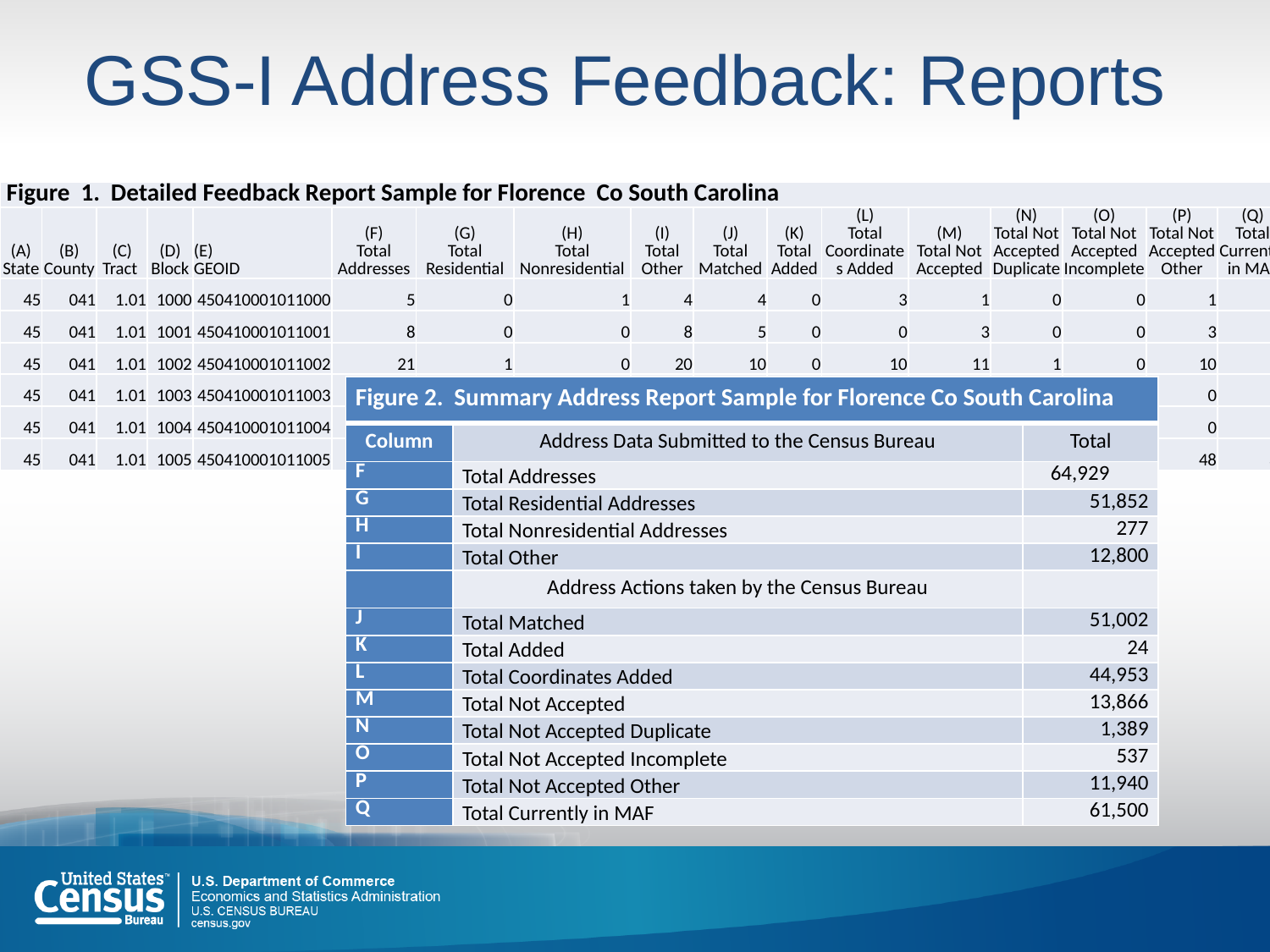

# GSS-I Address Feedback: Reports
| Figure 1. Detailed Feedback Report Sample for Florence Co South Carolina |  |  |  |  |  |  |  |  |  |  |  |  |  |  |  |  |
| --- | --- | --- | --- | --- | --- | --- | --- | --- | --- | --- | --- | --- | --- | --- | --- | --- |
| (A) State | (B) County | (C) Tract | (D) Block | (E) GEOID | (F) Total Addresses | (G) Total Residential | (H) Total Nonresidential | (I) Total Other | (J) Total Matched | (K) Total Added | (L) Total Coordinates Added | (M) Total Not Accepted | (N) Total Not Accepted Duplicate | (O) Total Not Accepted Incomplete | (P) Total Not Accepted Other | (Q) Total Currently in MAF |
| 45 | 041 | 1.01 | 1000 | 450410001011000 | 5 | 0 | 1 | 4 | 4 | 0 | 3 | 1 | 0 | 0 | 1 | 0 |
| 45 | 041 | 1.01 | 1001 | 450410001011001 | 8 | 0 | 0 | 8 | 5 | 0 | 0 | 3 | 0 | 0 | 3 | 1 |
| 45 | 041 | 1.01 | 1002 | 450410001011002 | 21 | 1 | 0 | 20 | 10 | 0 | 10 | 11 | 1 | 0 | 10 | 2 |
| 45 | 041 | 1.01 | 1003 | 450410001011003 | 0 | 0 | 0 | 0 | 0 | 0 | 0 | 0 | 0 | 0 | 0 | 0 |
| 45 | 041 | 1.01 | 1004 | 450410001011004 | 0 | 0 | 0 | 0 | 0 | 0 | 0 | 0 | 0 | 0 | 0 | 0 |
| 45 | 041 | 1.01 | 1005 | 450410001011005 | 89 | 19 | 2 | 68 | 38 | 0 | 28 | 51 | 0 | 3 | 48 | 38 |
| Figure 2. Summary Address Report Sample for Florence Co South Carolina |  |  |
| --- | --- | --- |
| Column | Address Data Submitted to the Census Bureau | Total |
| F | Total Addresses | 64,929 |
| G | Total Residential Addresses | 51,852 |
| H | Total Nonresidential Addresses | 277 |
| I | Total Other | 12,800 |
|  | Address Actions taken by the Census Bureau |  |
| J | Total Matched | 51,002 |
| K | Total Added | 24 |
| L | Total Coordinates Added | 44,953 |
| M | Total Not Accepted | 13,866 |
| N | Total Not Accepted Duplicate | 1,389 |
| O | Total Not Accepted Incomplete | 537 |
| P | Total Not Accepted Other | 11,940 |
| Q | Total Currently in MAF | 61,500 |